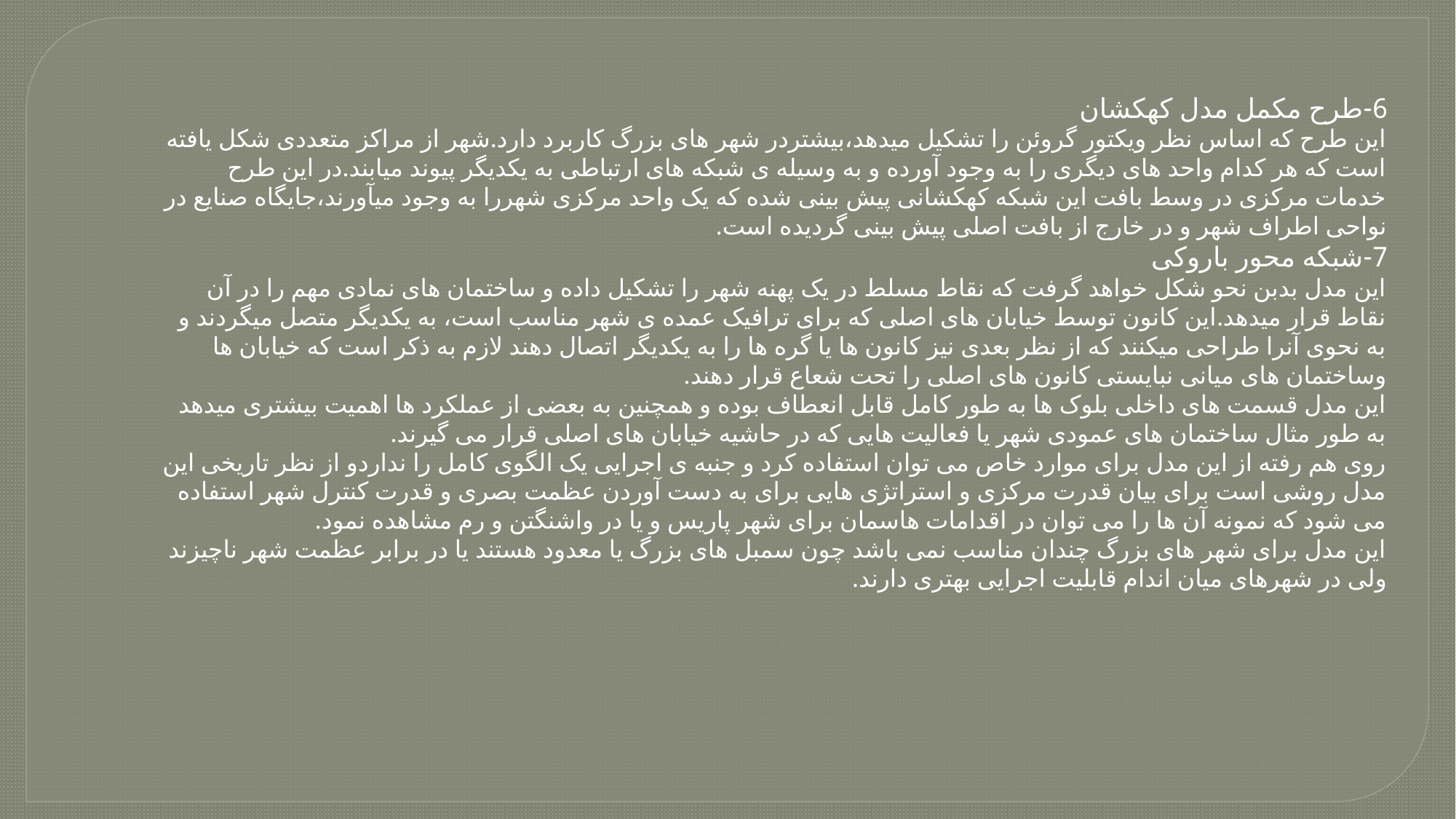

6-طرح مکمل مدل کهکشان
این طرح که اساس نظر ویکتور گروئن را تشکیل میدهد،بیشتردر شهر های بزرگ کاربرد دارد.شهر از مراکز متعددی شکل یافته است که هر کدام واحد های دیگری را به وجود آورده و به وسیله ی شبکه های ارتباطی به یکدیگر پیوند میابند.در این طرح خدمات مرکزی در وسط بافت این شبکه کهکشانی پیش بینی شده که یک واحد مرکزی شهررا به وجود میآورند،جایگاه صنایع در نواحی اطراف شهر و در خارج از بافت اصلی پیش بینی گردیده است.
7-شبکه محور باروکی
این مدل بدبن نحو شکل خواهد گرفت که نقاط مسلط در یک پهنه شهر را تشکیل داده و ساختمان های نمادی مهم را در آن نقاط قرار میدهد.این کانون توسط خیابان های اصلی که برای ترافیک عمده ی شهر مناسب است، به یکدیگر متصل میگردند و به نحوی آنرا طراحی میکنند که از نظر بعدی نیز کانون ها یا گره ها را به یکدیگر اتصال دهند لازم به ذکر است که خیابان ها وساختمان های میانی نبایستی کانون های اصلی را تحت شعاع قرار دهند.
این مدل قسمت های داخلی بلوک ها به طور کامل قابل انعطاف بوده و همچنین به بعضی از عملکرد ها اهمیت بیشتری میدهد به طور مثال ساختمان های عمودی شهر یا فعالیت هایی که در حاشیه خیابان های اصلی قرار می گیرند.
روی هم رفته از این مدل برای موارد خاص می توان استفاده کرد و جنبه ی اجرایی یک الگوی کامل را نداردو از نظر تاریخی این مدل روشی است برای بیان قدرت مرکزی و استراتژی هایی برای به دست آوردن عظمت بصری و قدرت کنترل شهر استفاده می شود که نمونه آن ها را می توان در اقدامات هاسمان برای شهر پاریس و یا در واشنگتن و رم مشاهده نمود.
این مدل برای شهر های بزرگ چندان مناسب نمی باشد چون سمبل های بزرگ یا معدود هستند یا در برابر عظمت شهر ناچیزند ولی در شهرهای میان اندام قابلیت اجرایی بهتری دارند.